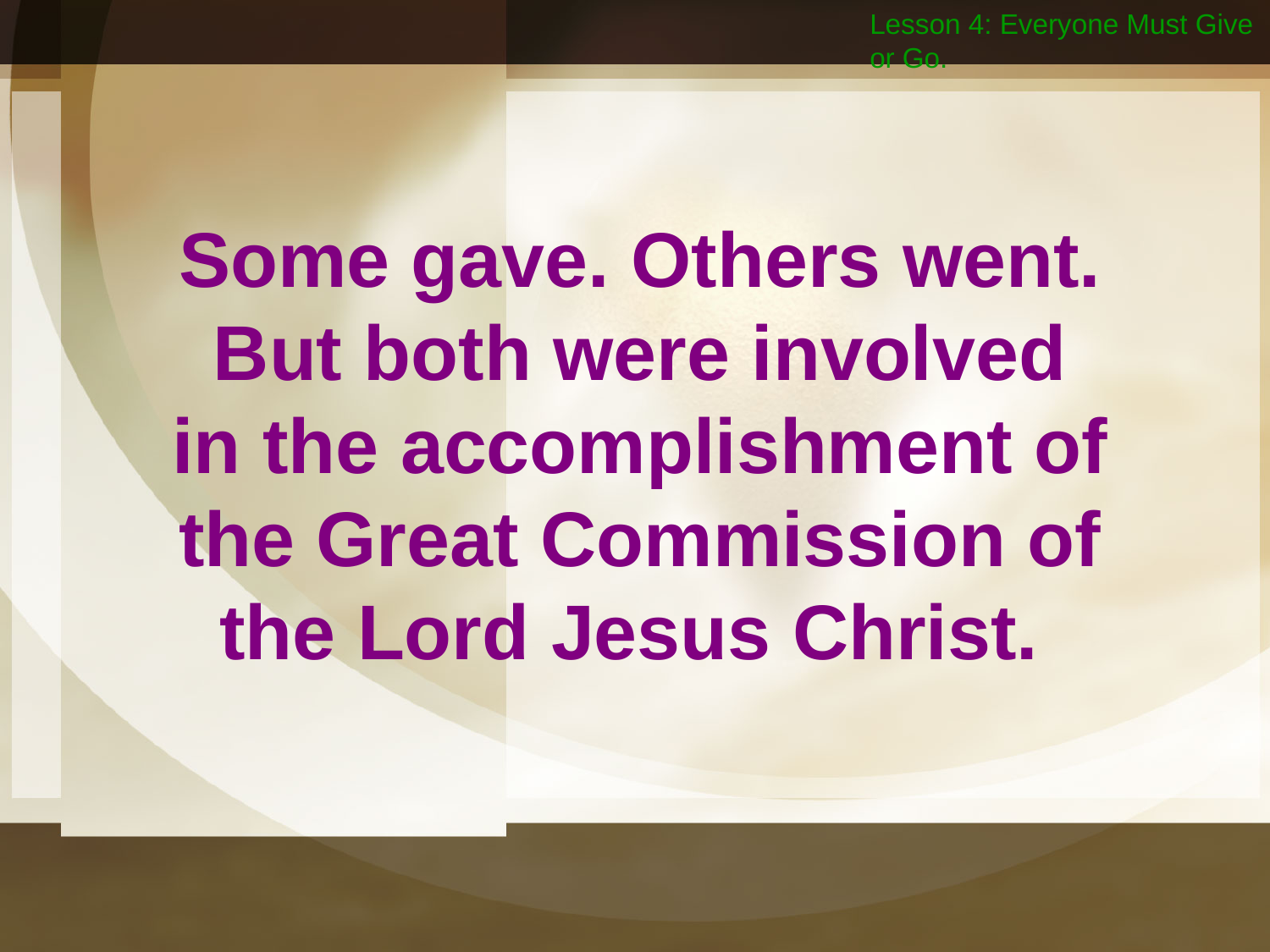

Lesson 4: Everyone Must Give or Go.
Some gave. Others went. But both were involved in the accomplishment of the Great Commission of the Lord Jesus Christ.